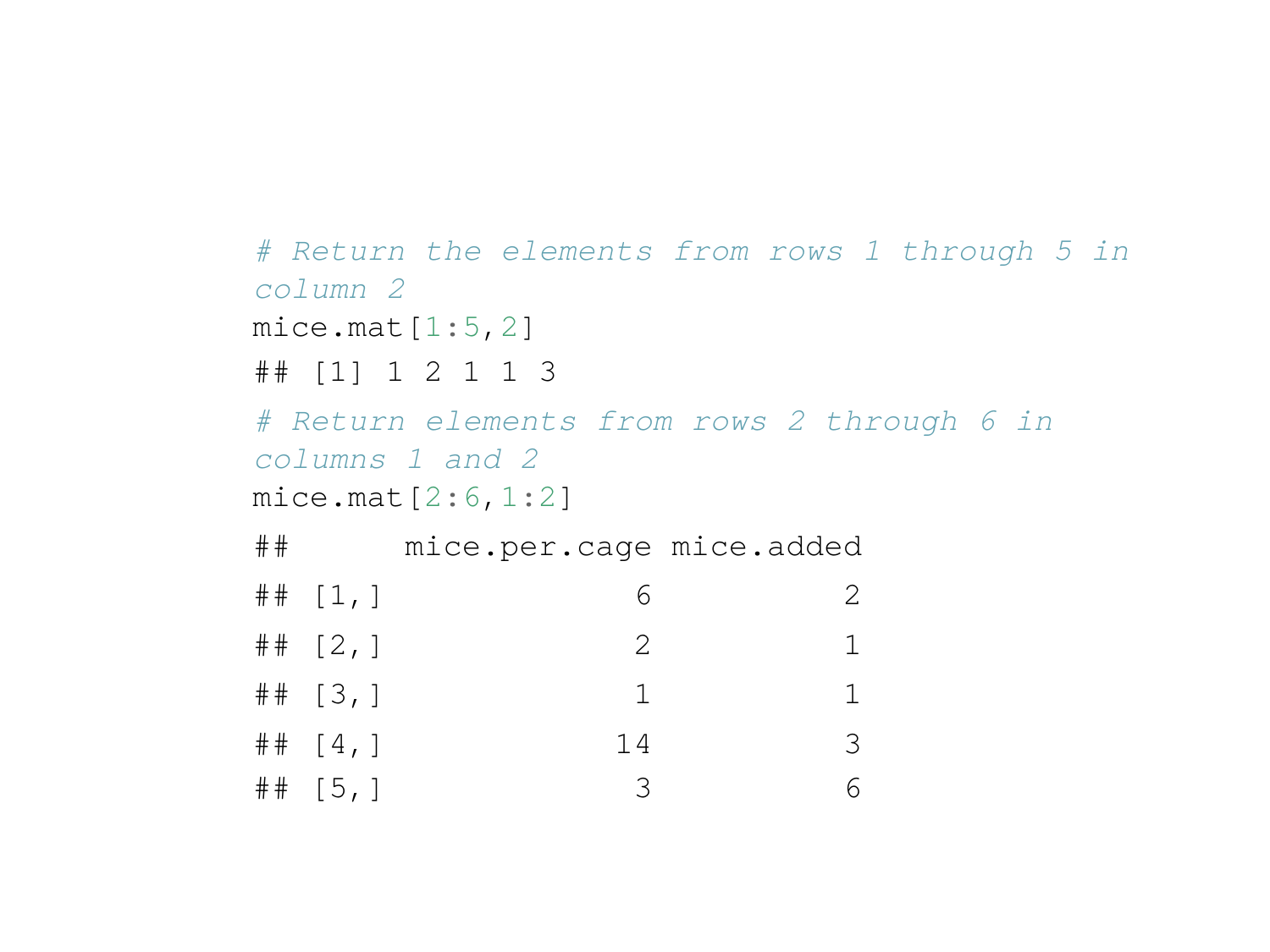

# Return the elements from rows 1 through 5 in column 2 mice.mat[1:5,2]
## [1] 1 2 1 1 3
# Return elements from rows 2 through 6 in columns 1 and 2 mice.mat[2:6,1:2]
##      mice.per.cage mice.added
## [1,]             6          2
## [2,]             2          1
## [3,]             1          1
## [4,]            14          3
## [5,]             3          6